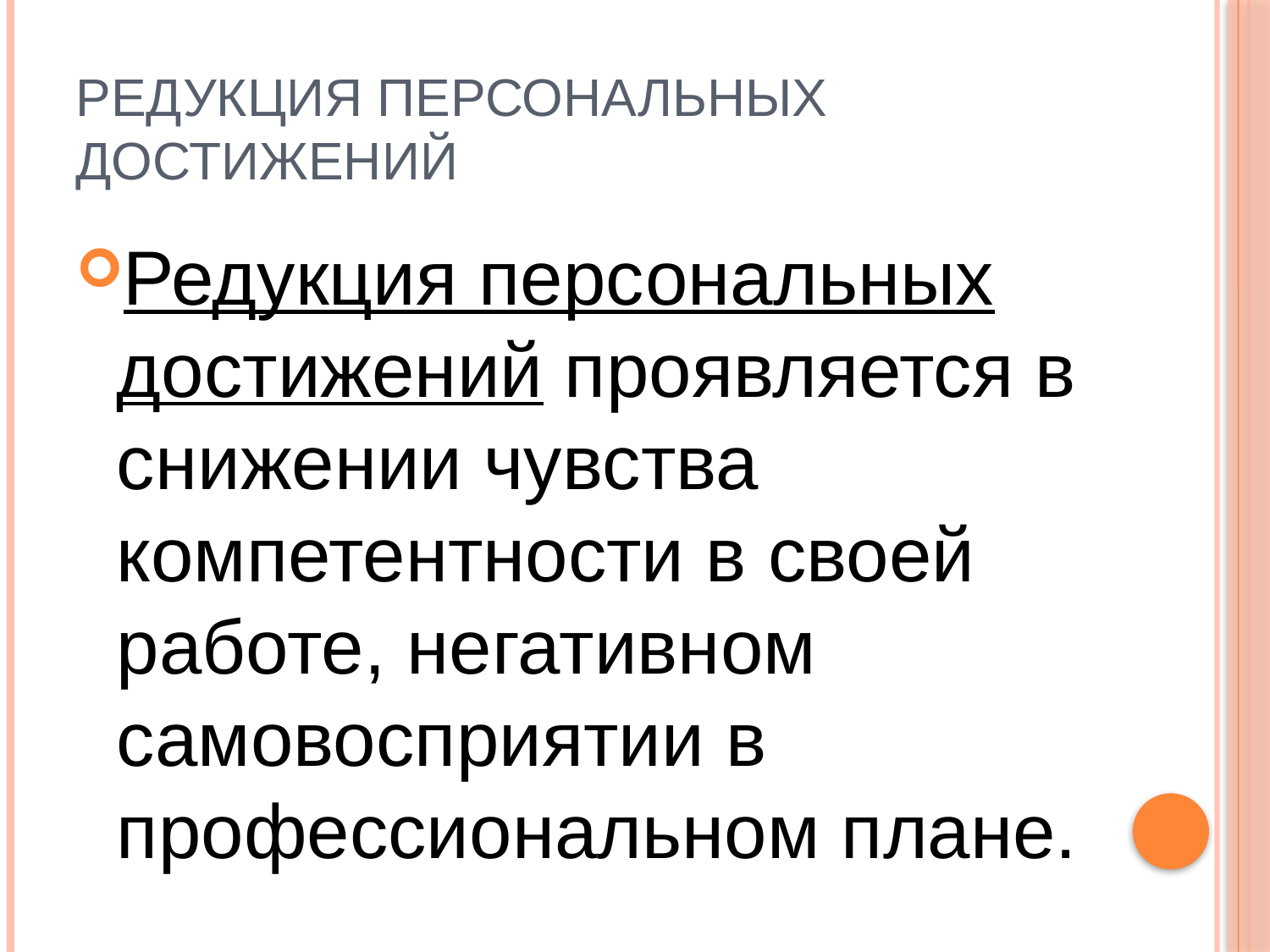

# Редукция персональных достижений
Редукция персональных достижений проявляется в снижении чувства компетентности в своей работе, негативном самовосприятии в профессиональном плане.